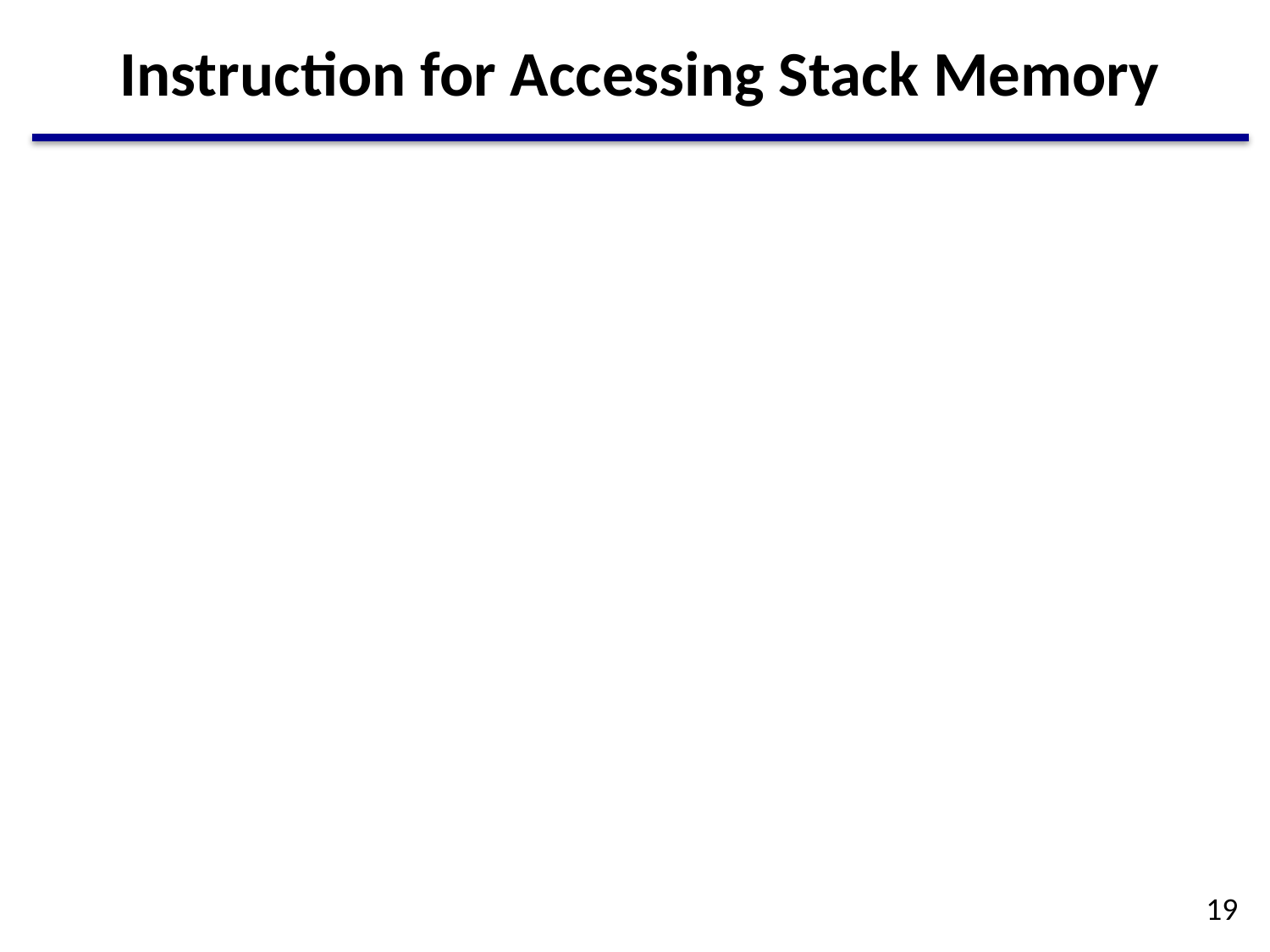

# Instruction for Accessing Stack Memory

19